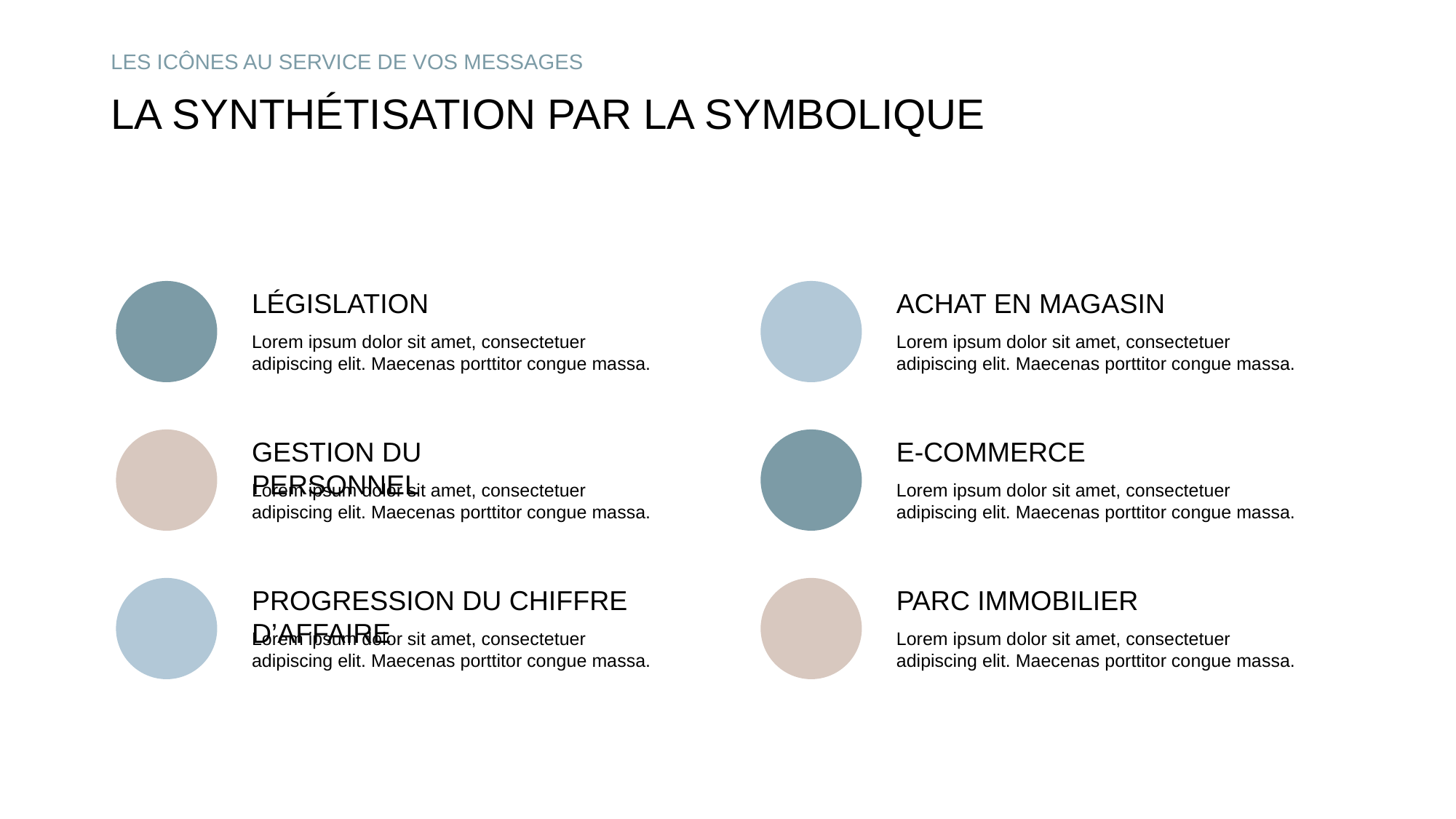

Les icônes au service de vos messages
# La synthétisation par la symbolique

LÉGISLATION

ACHAT EN MAGASIN
Lorem ipsum dolor sit amet, consectetuer adipiscing elit. Maecenas porttitor congue massa.
Lorem ipsum dolor sit amet, consectetuer adipiscing elit. Maecenas porttitor congue massa.

GESTION DU PERSONNEL

E-COMMERCE
Lorem ipsum dolor sit amet, consectetuer adipiscing elit. Maecenas porttitor congue massa.
Lorem ipsum dolor sit amet, consectetuer adipiscing elit. Maecenas porttitor congue massa.

PROGRESSION DU CHIFFRE D’AFFAIRE

PARC IMMOBILIER
Lorem ipsum dolor sit amet, consectetuer adipiscing elit. Maecenas porttitor congue massa.
Lorem ipsum dolor sit amet, consectetuer adipiscing elit. Maecenas porttitor congue massa.